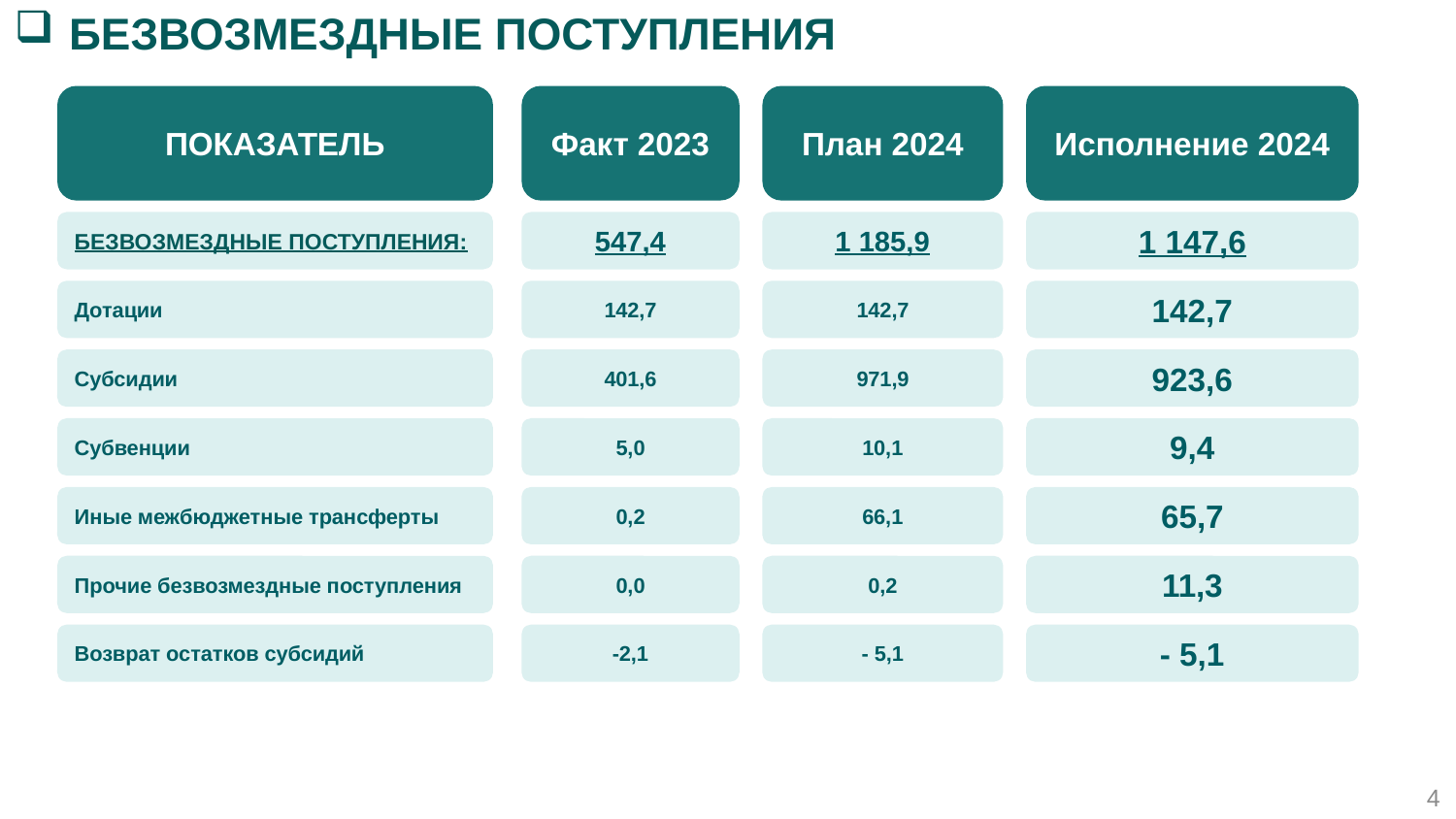

БЕЗВОЗМЕЗДНЫЕ ПОСТУПЛЕНИЯ
ПОКАЗАТЕЛЬ
Факт 2023
План 2024
Исполнение 2024
БЕЗВОЗМЕЗДНЫЕ ПОСТУПЛЕНИЯ:
547,4
1 185,9
1 147,6
Дотации
142,7
142,7
142,7
Субсидии
401,6
971,9
923,6
Субвенции
5,0
10,1
9,4
Иные межбюджетные трансферты
0,2
66,1
65,7
Прочие безвозмездные поступления
0,0
0,2
11,3
Возврат остатков субсидий
-2,1
- 5,1
- 5,1
4